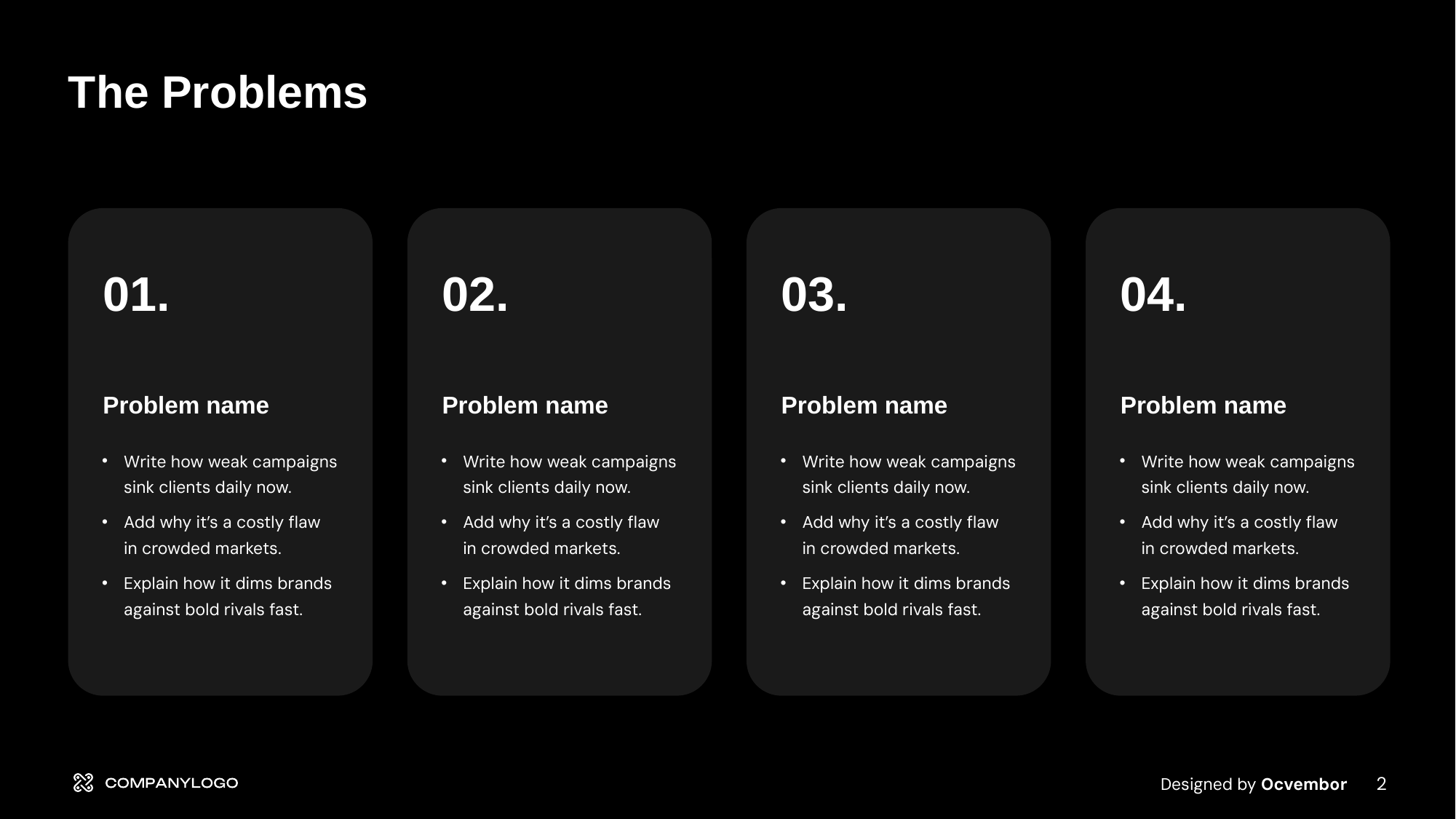

# The Problems

01.
02.
03.
04.
Problem name
Problem name
Problem name
Problem name
Write how weak campaigns sink clients daily now.
Add why it’s a costly flaw in crowded markets.
Explain how it dims brands against bold rivals fast.
Write how weak campaigns sink clients daily now.
Add why it’s a costly flaw in crowded markets.
Explain how it dims brands against bold rivals fast.
Write how weak campaigns sink clients daily now.
Add why it’s a costly flaw in crowded markets.
Explain how it dims brands against bold rivals fast.
Write how weak campaigns sink clients daily now.
Add why it’s a costly flaw in crowded markets.
Explain how it dims brands against bold rivals fast.